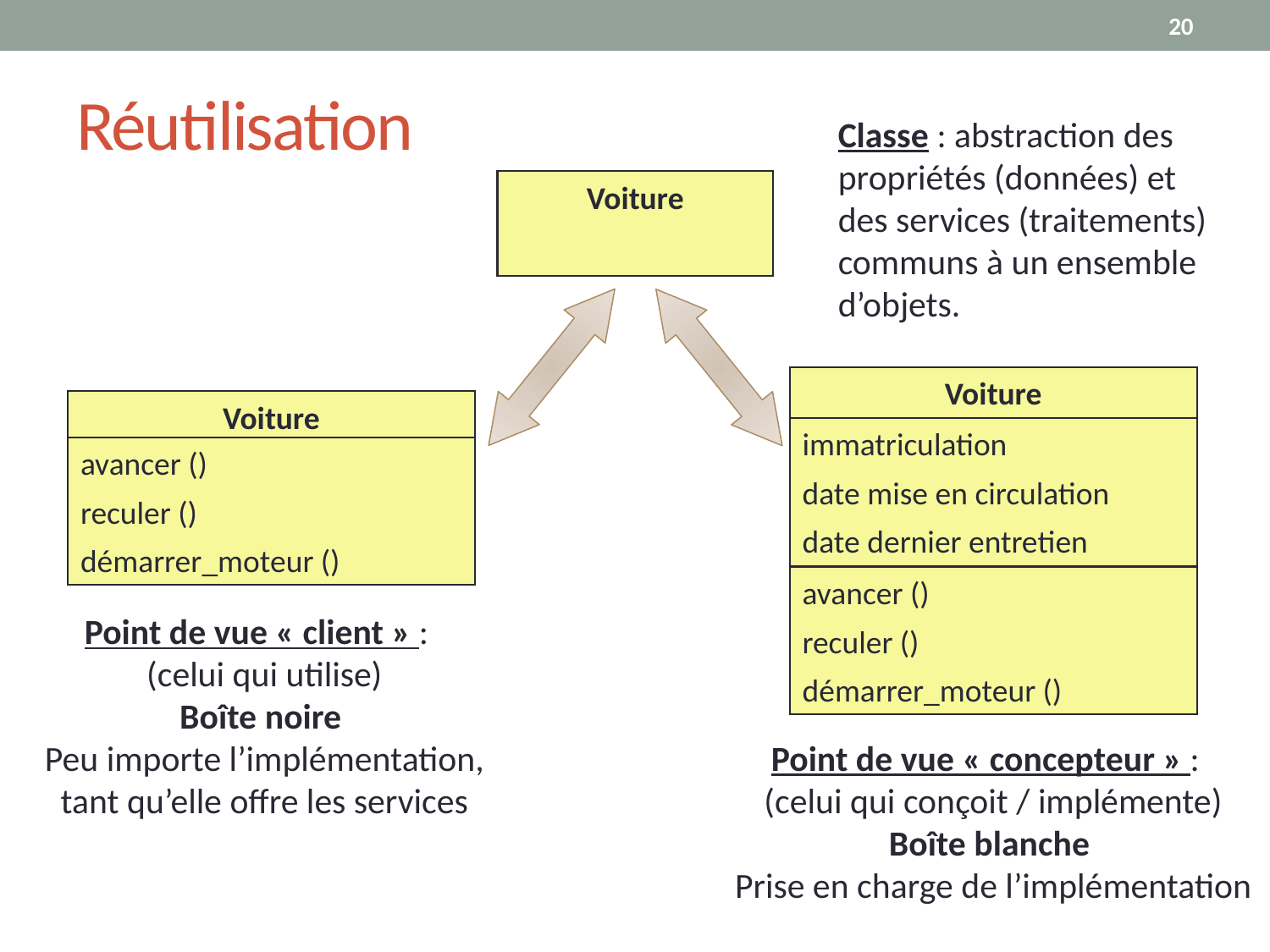

20
# Réutilisation
Classe : abstraction des propriétés (données) et des services (traitements) communs à un ensemble d’objets.
Voiture

Voiture
immatriculation
date mise en circulation
date dernier entretien
avancer ()
reculer ()
démarrer_moteur ()
Voiture
avancer ()
reculer ()
démarrer_moteur ()
Point de vue « client » :
(celui qui utilise)
Boîte noire
Peu importe l’implémentation, tant qu’elle offre les services
Point de vue « concepteur » :
(celui qui conçoit / implémente)
Boîte blanche
Prise en charge de l’implémentation